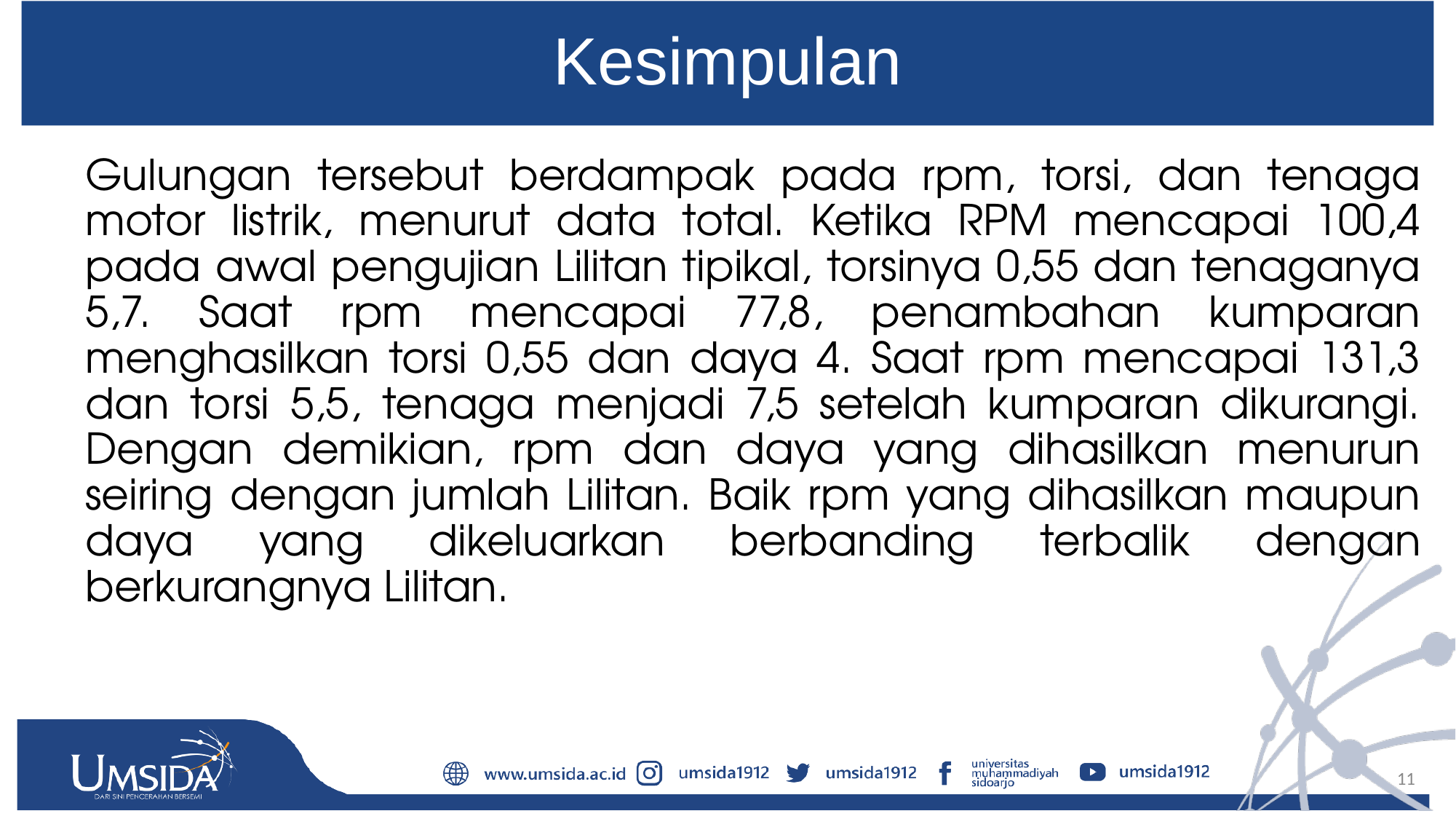

# Kesimpulan
	Gulungan tersebut berdampak pada rpm, torsi, dan tenaga motor listrik, menurut data total. Ketika RPM mencapai 100,4 pada awal pengujian Lilitan tipikal, torsinya 0,55 dan tenaganya 5,7. Saat rpm mencapai 77,8, penambahan kumparan menghasilkan torsi 0,55 dan daya 4. Saat rpm mencapai 131,3 dan torsi 5,5, tenaga menjadi 7,5 setelah kumparan dikurangi. Dengan demikian, rpm dan daya yang dihasilkan menurun seiring dengan jumlah Lilitan. Baik rpm yang dihasilkan maupun daya yang dikeluarkan berbanding terbalik dengan berkurangnya Lilitan.